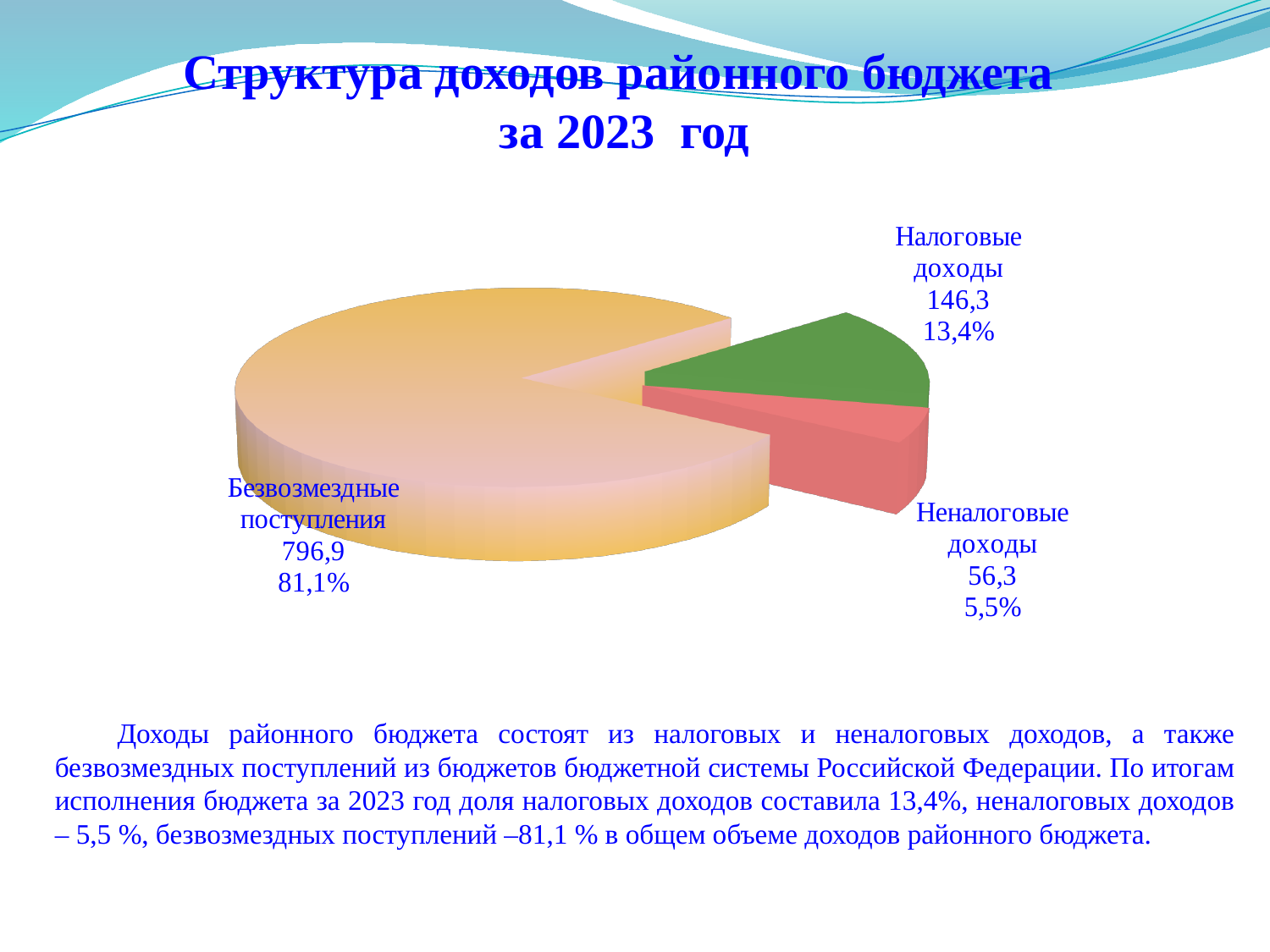

# Структура доходов районного бюджета за 2023  год

[unsupported chart]

Доходы районного бюджета состоят из налоговых и неналоговых доходов, а также безвозмездных поступлений из бюджетов бюджетной системы Российской Федерации. По итогам исполнения бюджета за 2023 год доля налоговых доходов составила 13,4%, неналоговых доходов – 5,5 %, безвозмездных поступлений –81,1 % в общем объеме доходов районного бюджета.